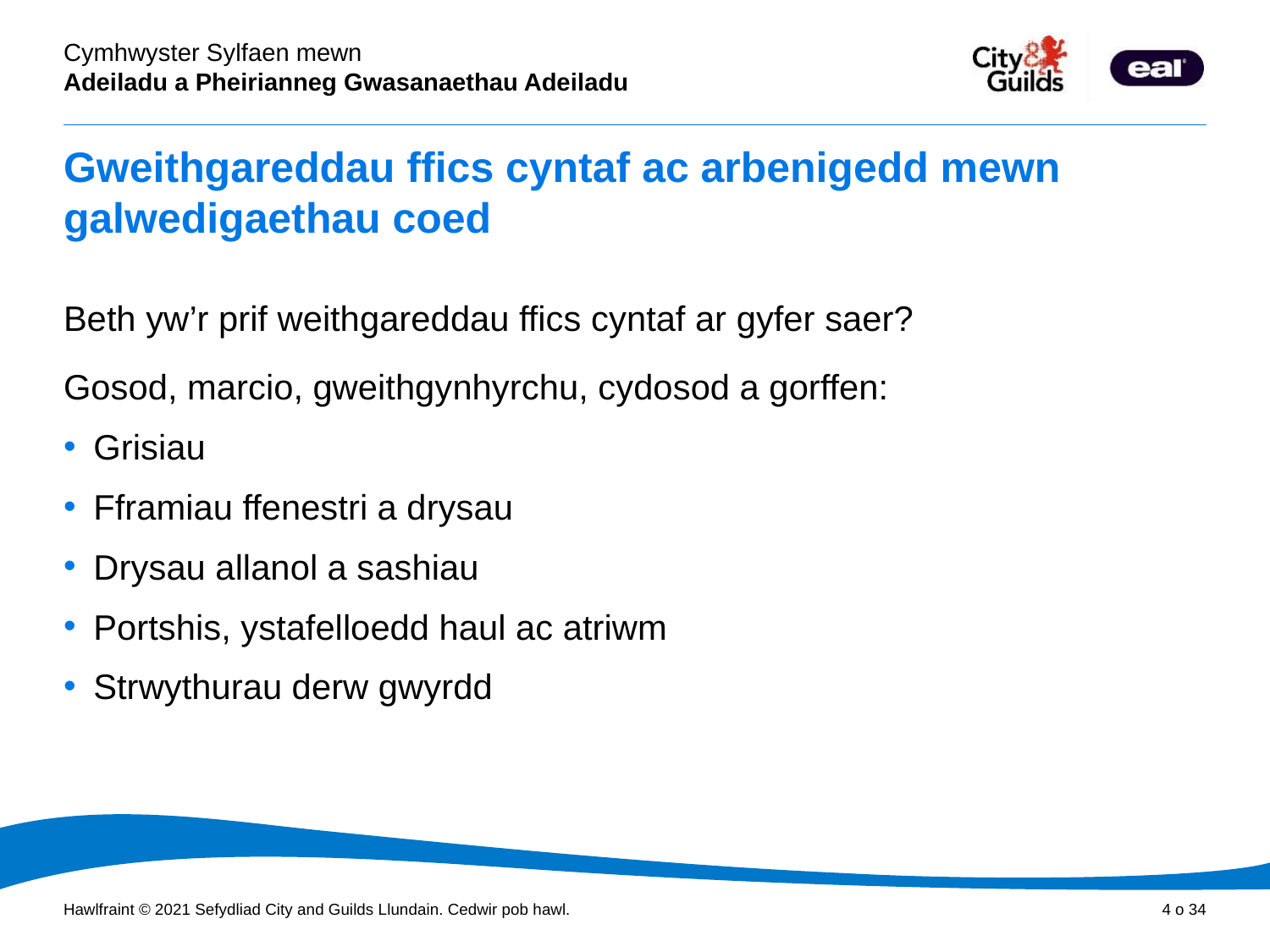

# Gweithgareddau ffics cyntaf ac arbenigedd mewn galwedigaethau coed
Beth yw’r prif weithgareddau ffics cyntaf ar gyfer saer?
Gosod, marcio, gweithgynhyrchu, cydosod a gorffen:
Grisiau
Fframiau ffenestri a drysau
Drysau allanol a sashiau
Portshis, ystafelloedd haul ac atriwm
Strwythurau derw gwyrdd